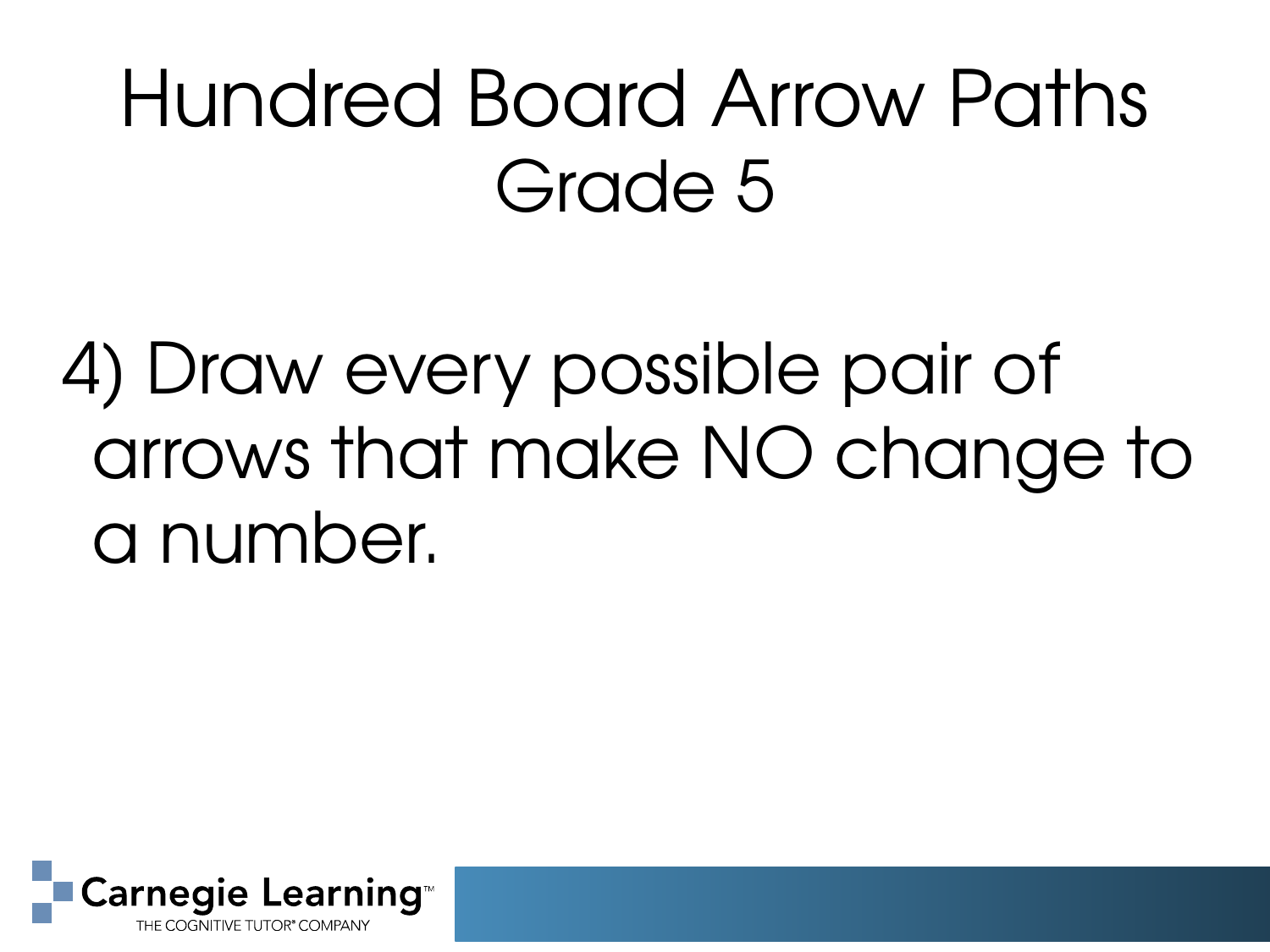

# Hundred Board Arrow Paths Grade 5
 4) Draw every possible pair of arrows that make NO change to a number.